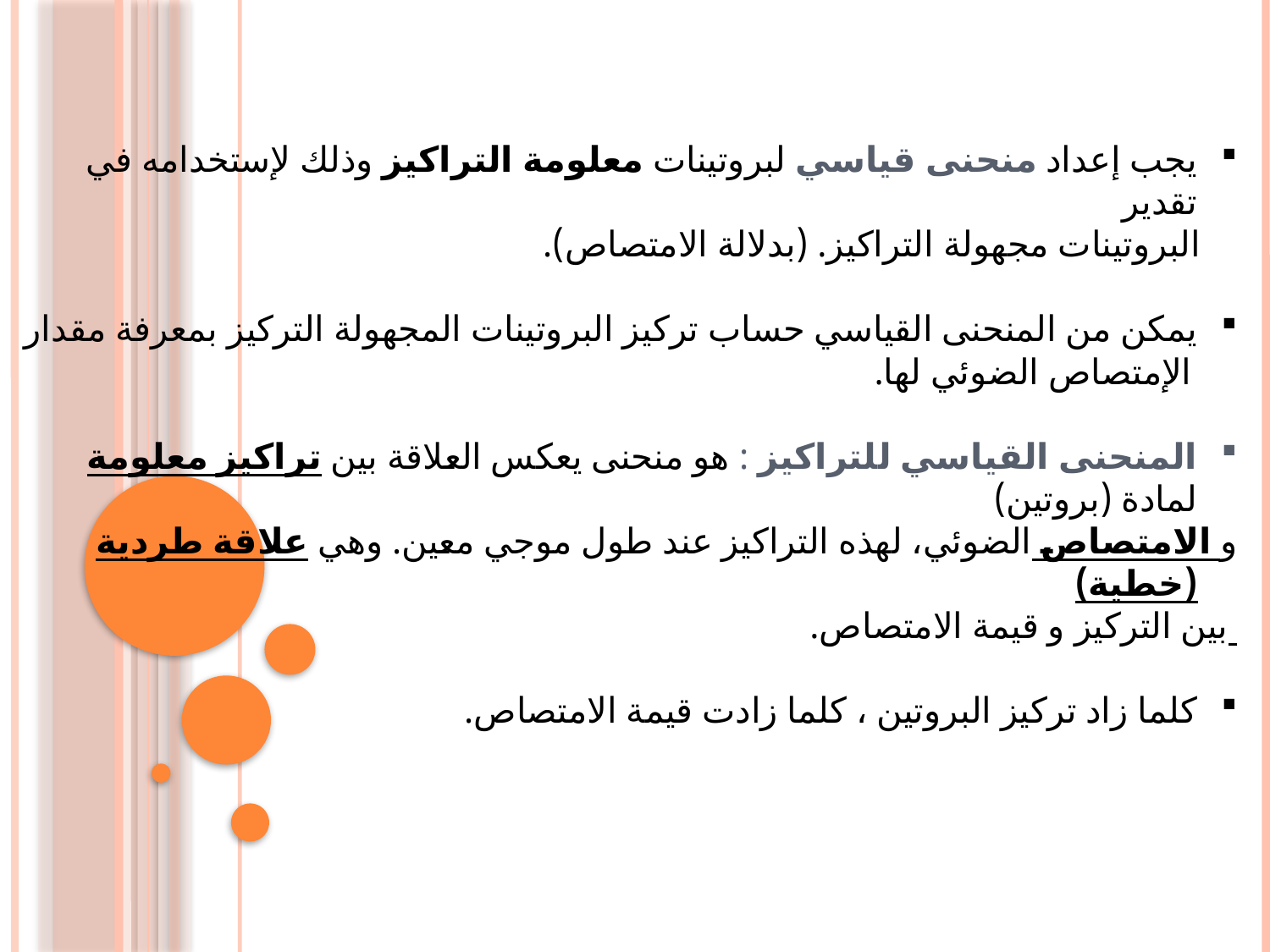

يجب إعداد منحنى قياسي لبروتينات معلومة التراكيز وذلك لإستخدامه في تقدير
    البروتينات مجهولة التراكيز. (بدلالة الامتصاص).

يمكن من المنحنى القياسي حساب تركيز البروتينات المجهولة التركيز بمعرفة مقدار
     الإمتصاص الضوئي لها.

المنحنى القياسي للتراكيز : هو منحنى يعكس العلاقة بين تراكيز معلومة لمادة (بروتين)
و الامتصاص الضوئي، لهذه التراكيز عند طول موجي معين. وهي علاقة طردية (خطية)
 بين التركيز و قيمة الامتصاص.

كلما زاد تركيز البروتين ، كلما زادت قيمة الامتصاص.